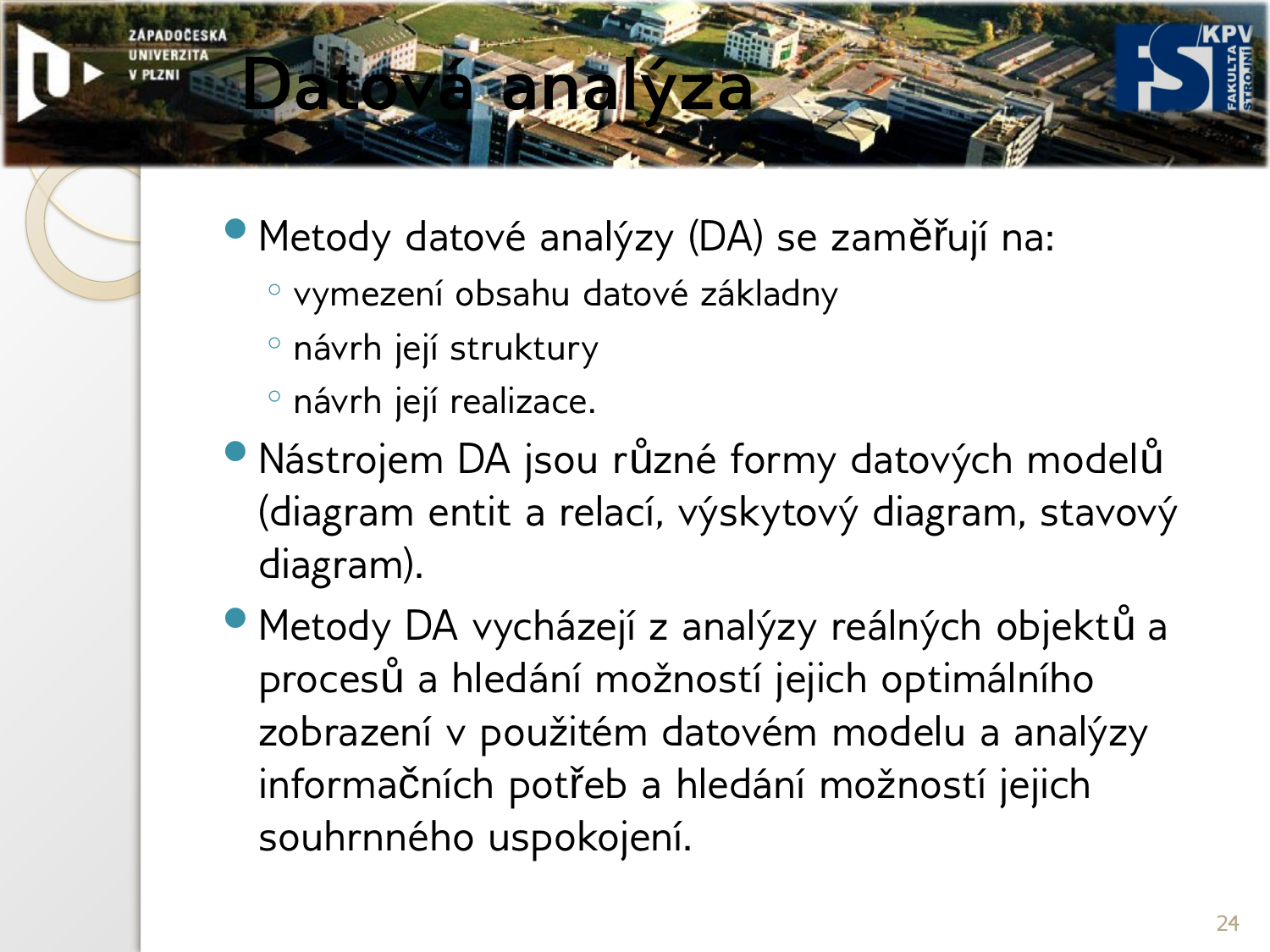

# Datová analýza
Metody datové analýzy (DA) se zaměřují na:
vymezení obsahu datové základny
návrh její struktury
návrh její realizace.
Nástrojem DA jsou různé formy datových modelů (diagram entit a relací, výskytový diagram, stavový diagram).
Metody DA vycházejí z analýzy reálných objektů a procesů a hledání možností jejich optimálního zobrazení v použitém datovém modelu a analýzy informačních potřeb a hledání možností jejich souhrnného uspokojení.

24